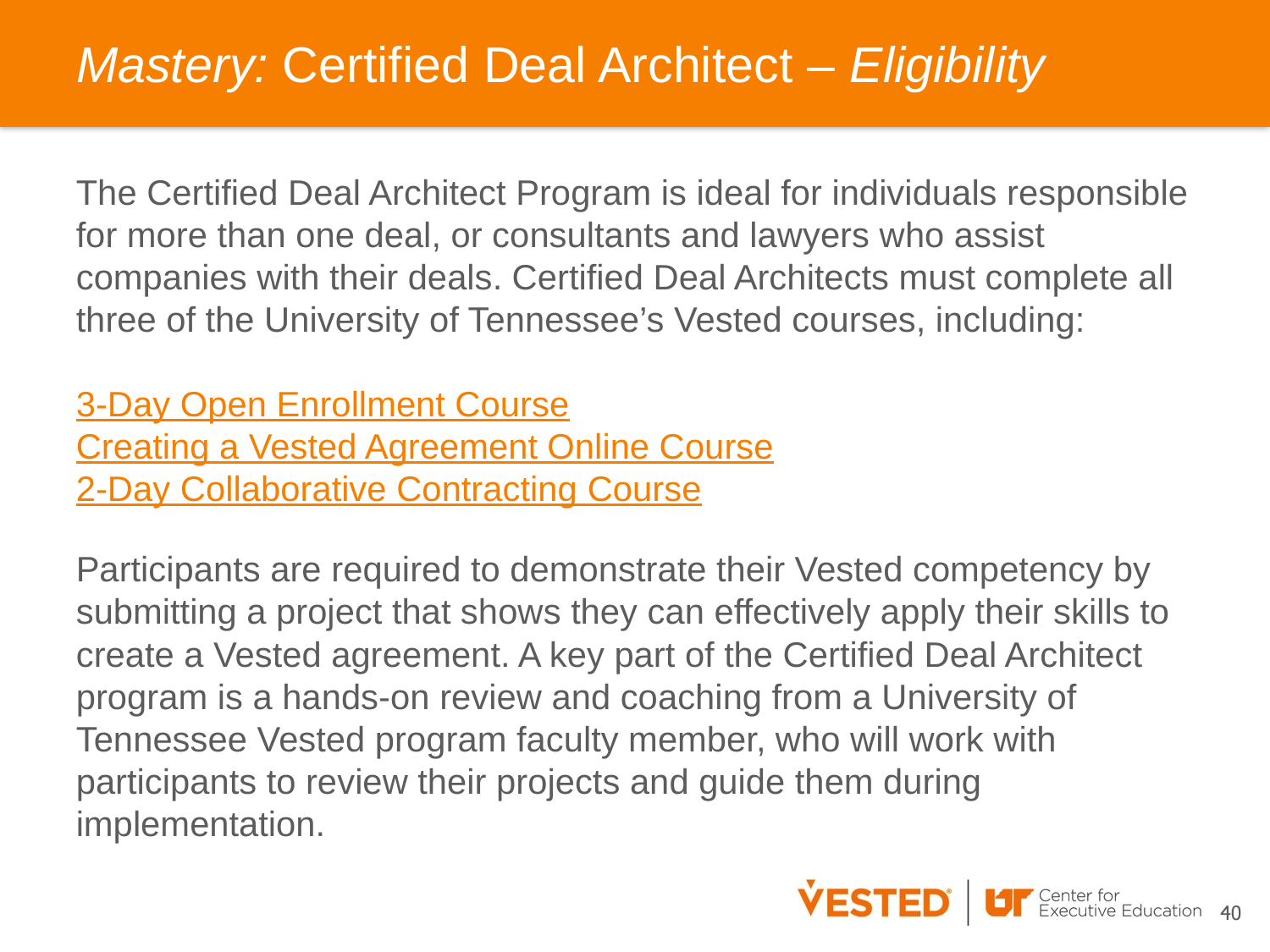

# Mastery: Certified Deal Architect – Eligibility

The Certified Deal Architect Program is ideal for individuals responsible for more than one deal, or consultants and lawyers who assist companies with their deals. Certified Deal Architects must complete all three of the University of Tennessee’s Vested courses, including:

3-Day Open Enrollment Course
Creating a Vested Agreement Online Course
2-Day Collaborative Contracting Course

Participants are required to demonstrate their Vested competency by submitting a project that shows they can effectively apply their skills to create a Vested agreement. A key part of the Certified Deal Architect program is a hands-on review and coaching from a University of Tennessee Vested program faculty member, who will work with participants to review their projects and guide them during implementation.

40